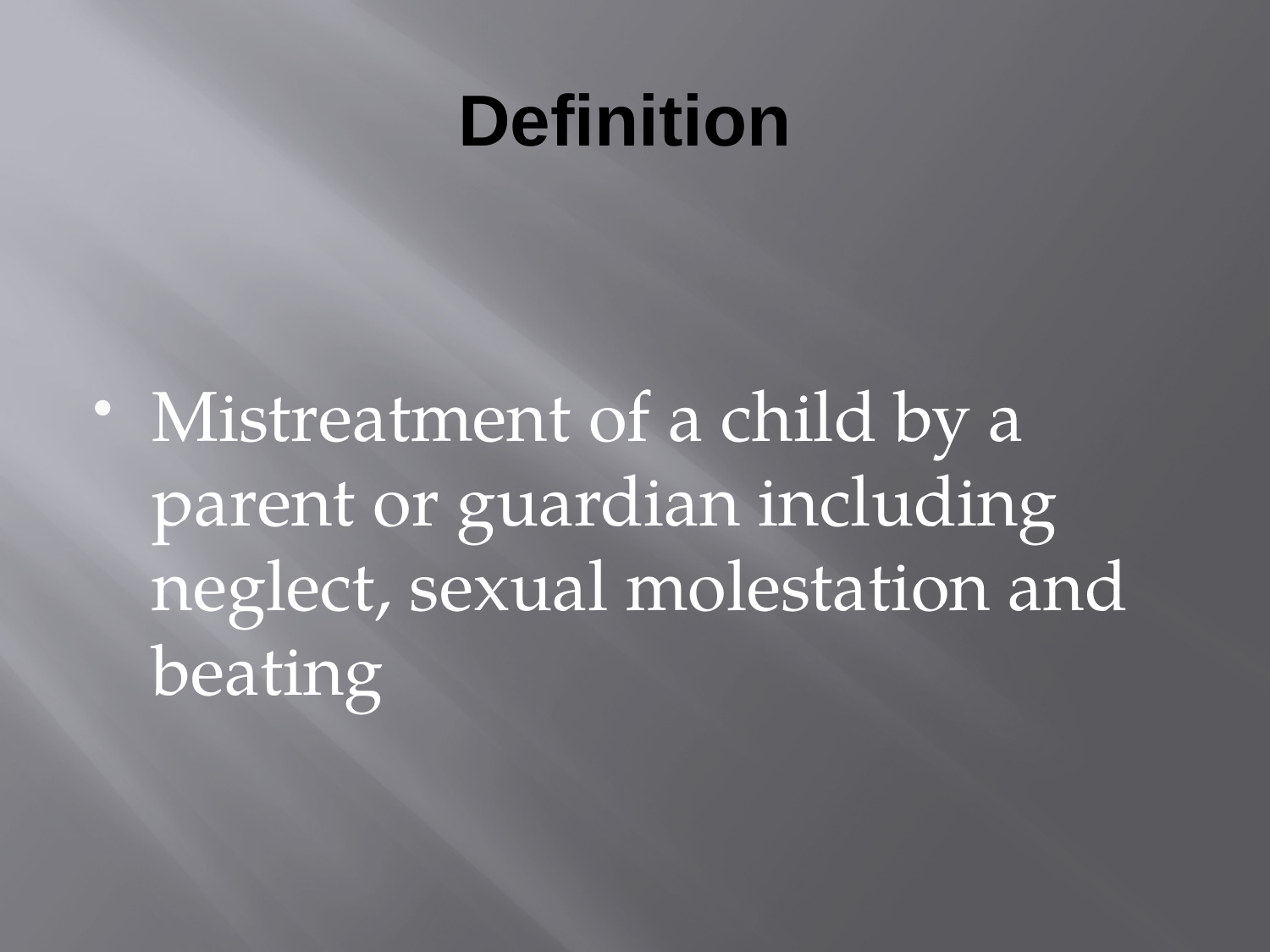

# Definition

Mistreatment of a child by a parent or guardian including neglect, sexual molestation and beating